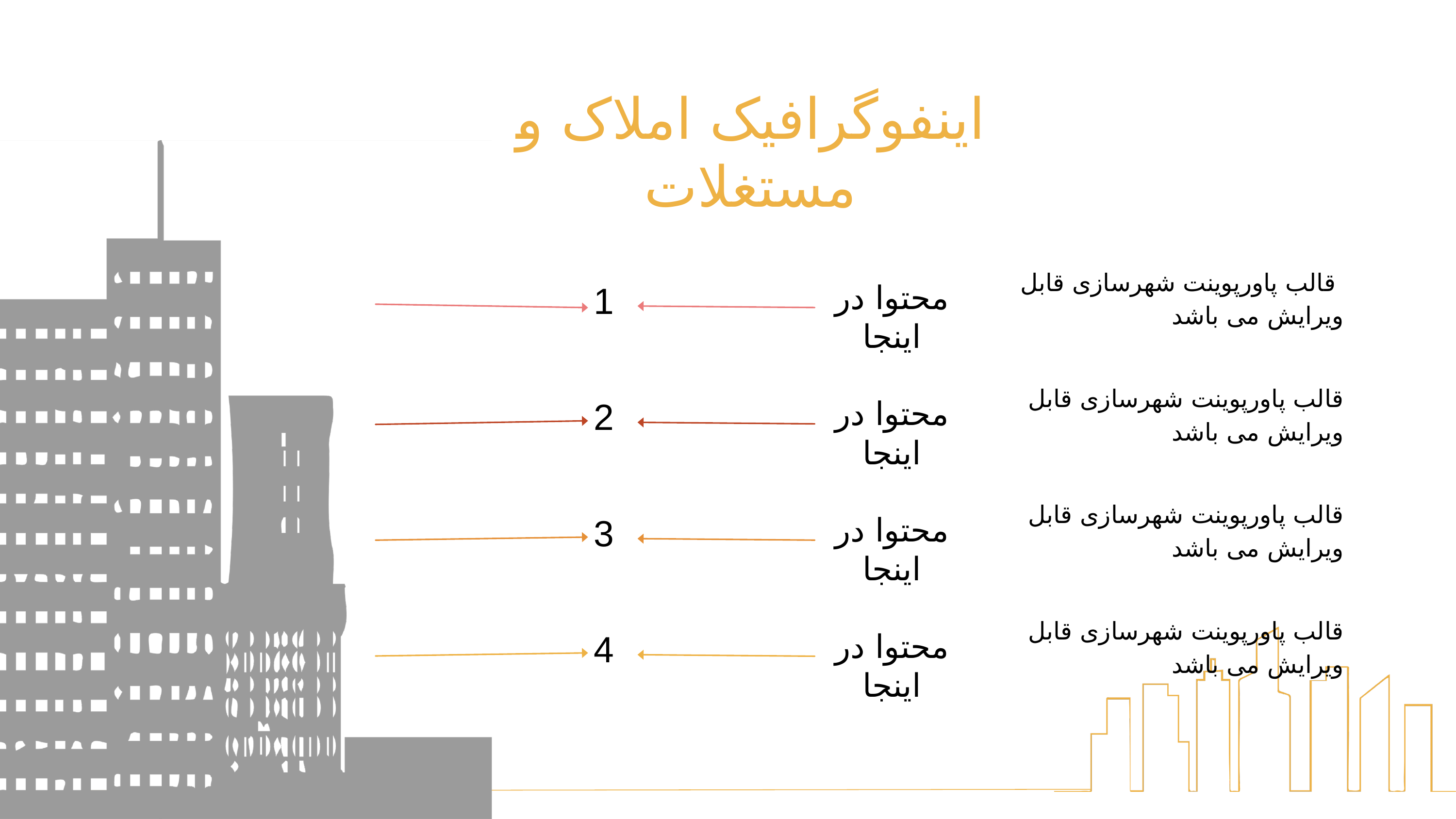

اینفوگرافیک املاک و مستغلات

قالب پاورپوینت شهرسازی قابل
ویرایش می باشد
محتوا در اینجا
1

قالب پاورپوینت شهرسازی قابل
 ویرایش می باشد
محتوا در اینجا
2

قالب پاورپوینت شهرسازی قابل
 ویرایش می باشد
محتوا در اینجا
3

قالب پاورپوینت شهرسازی قابل
 ویرایش می باشد
محتوا در اینجا
4